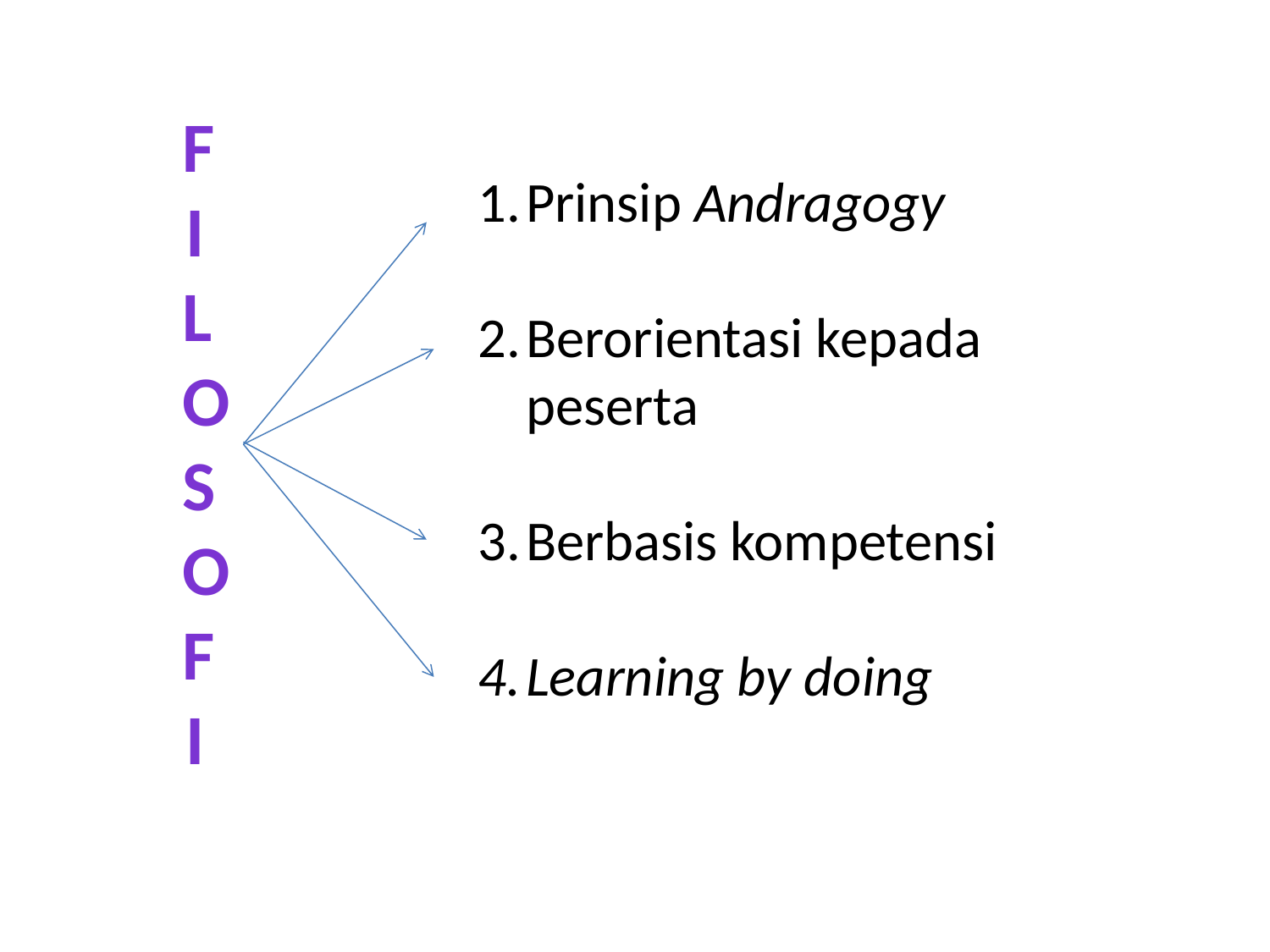

FILOSOFI
Prinsip Andragogy

Berorientasi kepada peserta

Berbasis kompetensi

Learning by doing